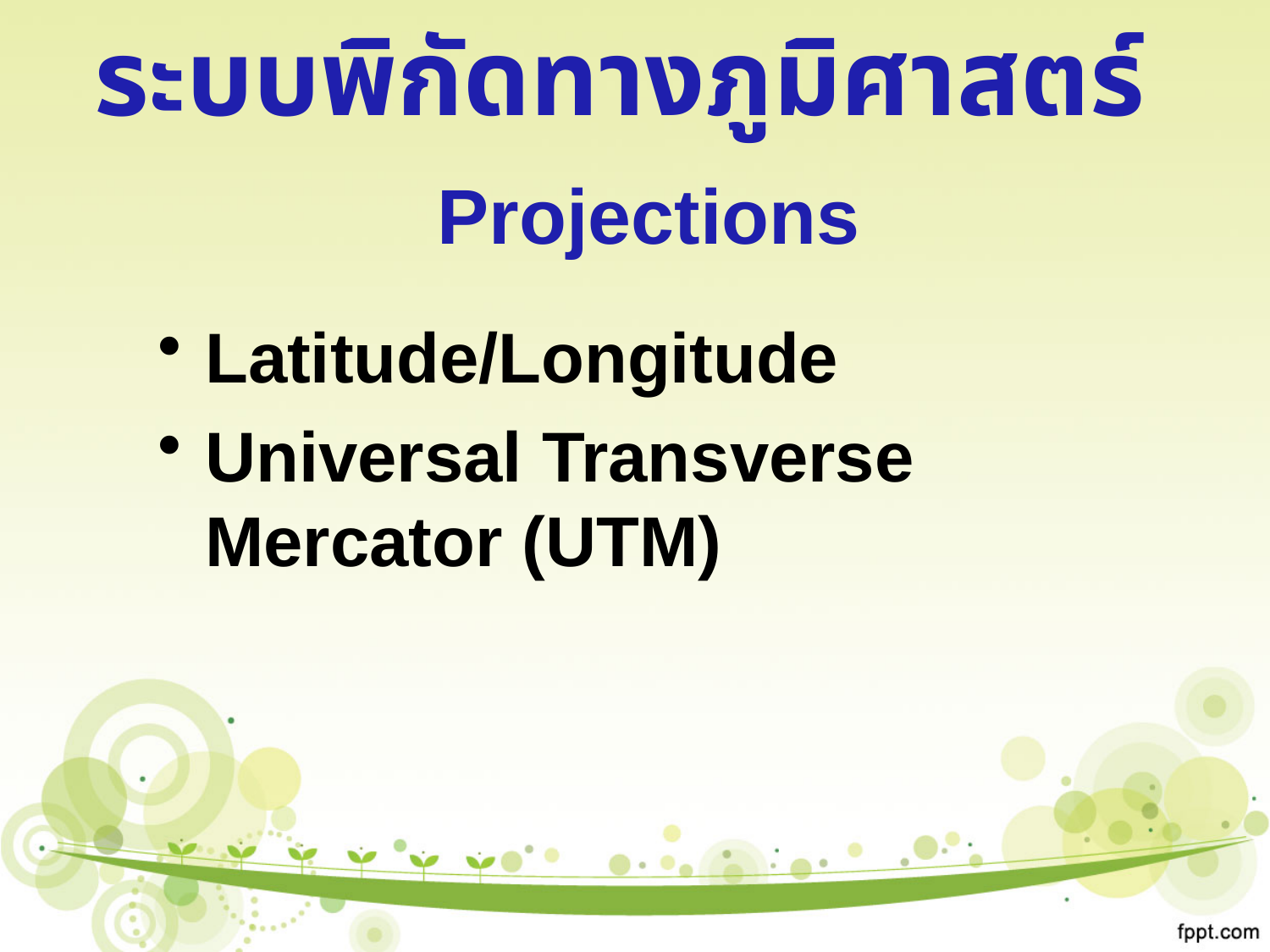

# ระบบพิกัดทางภูมิศาสตร์ Projections
Latitude/Longitude
Universal Transverse Mercator (UTM)